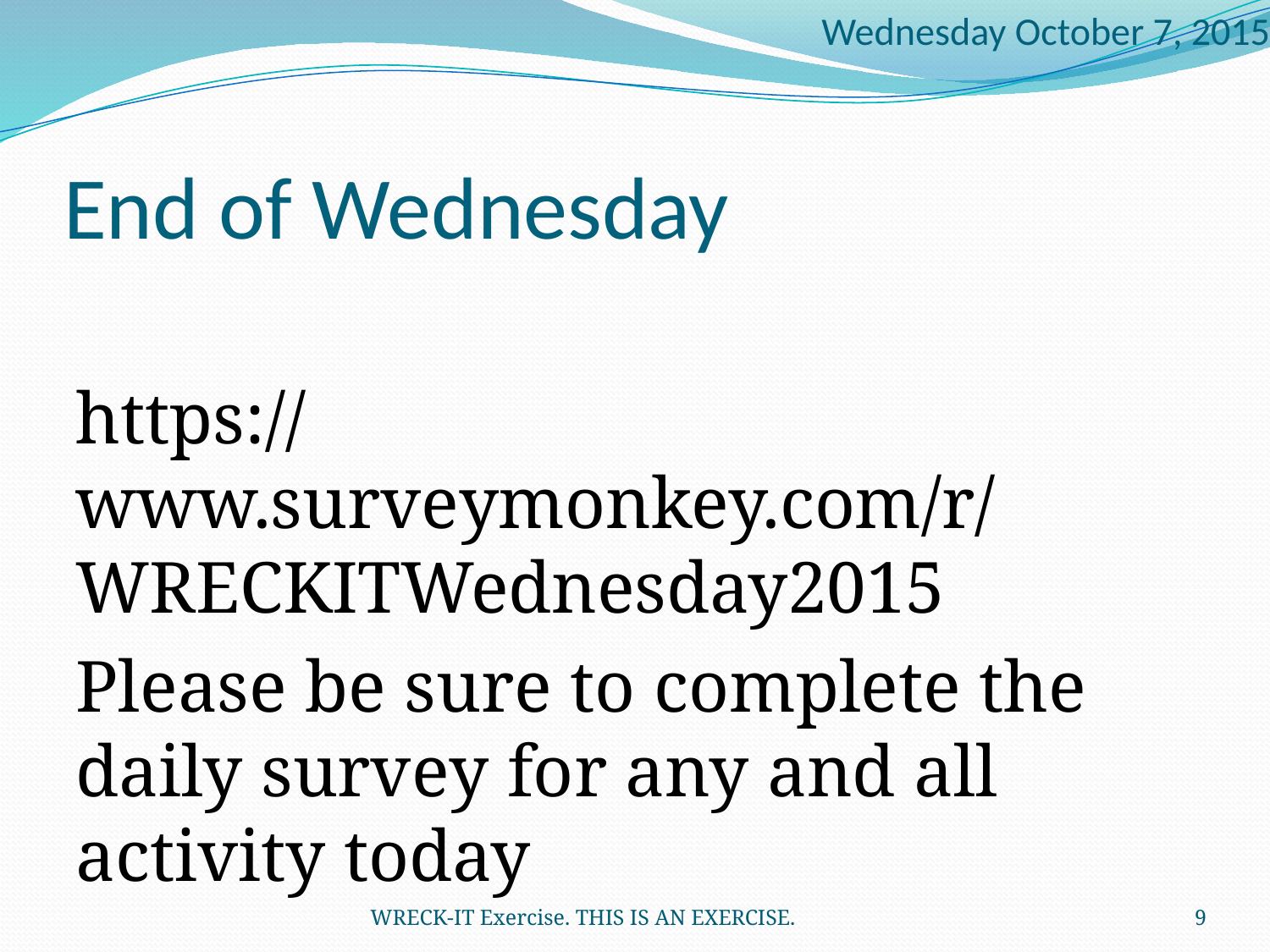

Wednesday October 7, 2015
# End of Wednesday

https://www.surveymonkey.com/r/WRECKITWednesday2015
Please be sure to complete the daily survey for any and all activity today

WRECK-IT Exercise. THIS IS AN EXERCISE.
9